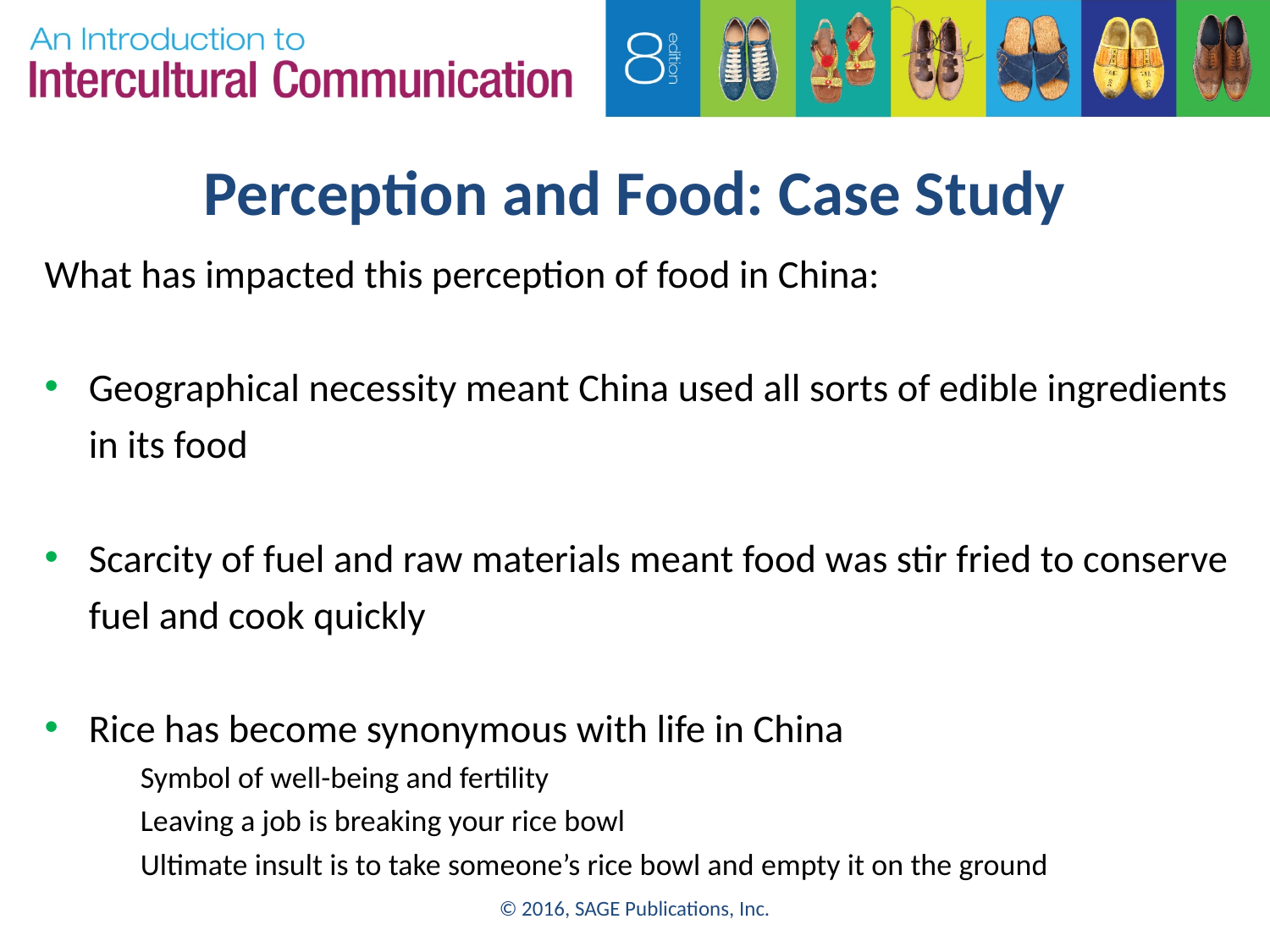

# Perception and Food: Case Study
What has impacted this perception of food in China:

Geographical necessity meant China used all sorts of edible ingredients in its food

Scarcity of fuel and raw materials meant food was stir fried to conserve fuel and cook quickly

Rice has become synonymous with life in China
		Symbol of well-being and fertility
		Leaving a job is breaking your rice bowl
		Ultimate insult is to take someone’s rice bowl and empty it on the ground
© 2016, SAGE Publications, Inc.